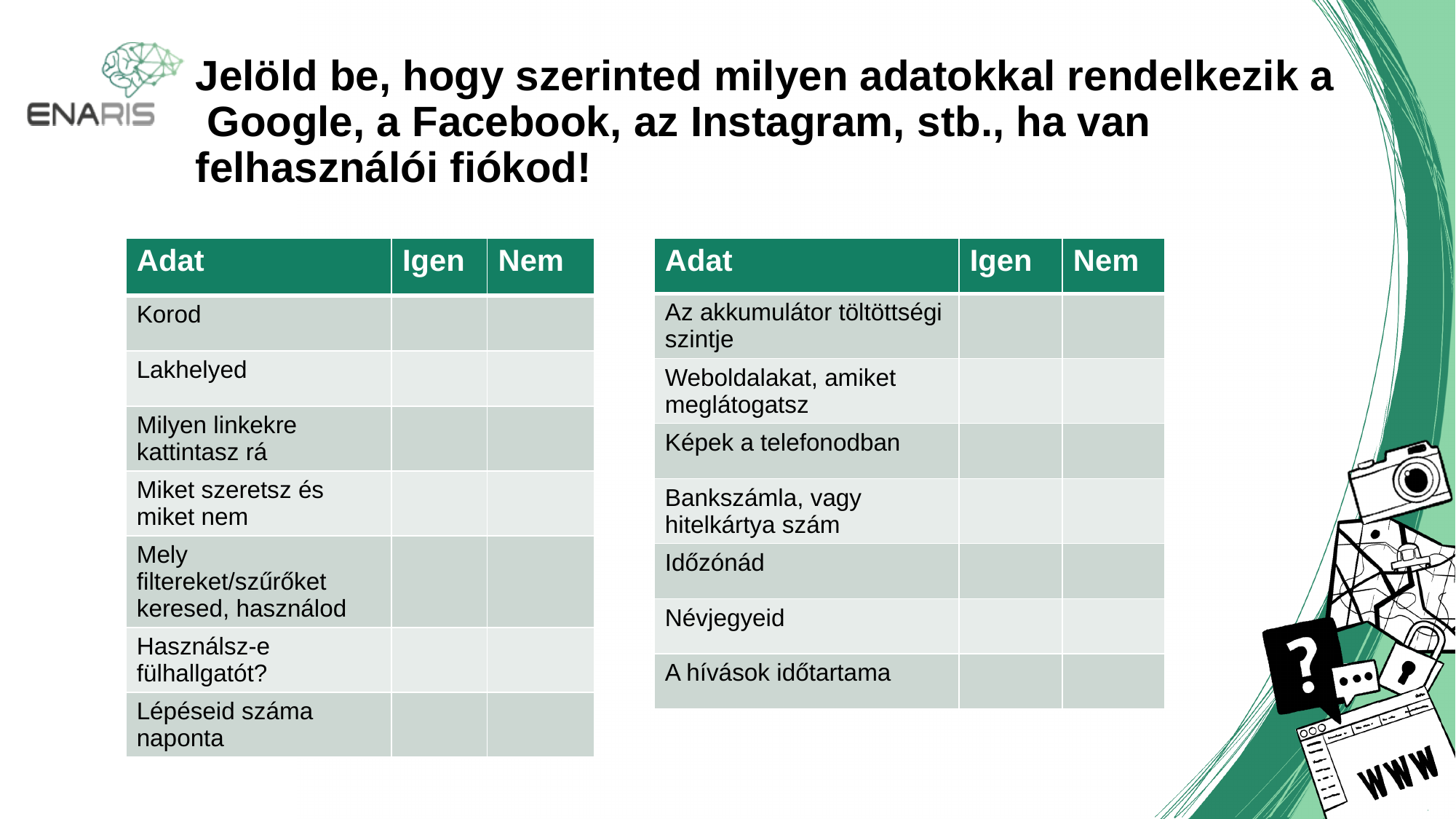

# Jelöld be, hogy szerinted milyen adatokkal rendelkezik a  Google, a Facebook, az Instagram, stb., ha van felhasználói fiókod!
| Adat | Igen | Nem |
| --- | --- | --- |
| Korod |  |  |
| Lakhelyed |  |  |
| Milyen linkekre kattintasz rá |  |  |
| Miket szeretsz és miket nem |  |  |
| Mely filtereket/szűrőket keresed, használod |  |  |
| Használsz-e fülhallgatót? |  |  |
| Lépéseid száma naponta |  |  |
| Adat | Igen | Nem |
| --- | --- | --- |
| Az akkumulátor töltöttségi szintje |  |  |
| Weboldalakat, amiket meglátogatsz |  |  |
| Képek a telefonodban |  |  |
| Bankszámla, vagy hitelkártya szám |  |  |
| Időzónád |  |  |
| Névjegyeid |  |  |
| A hívások időtartama |  |  |